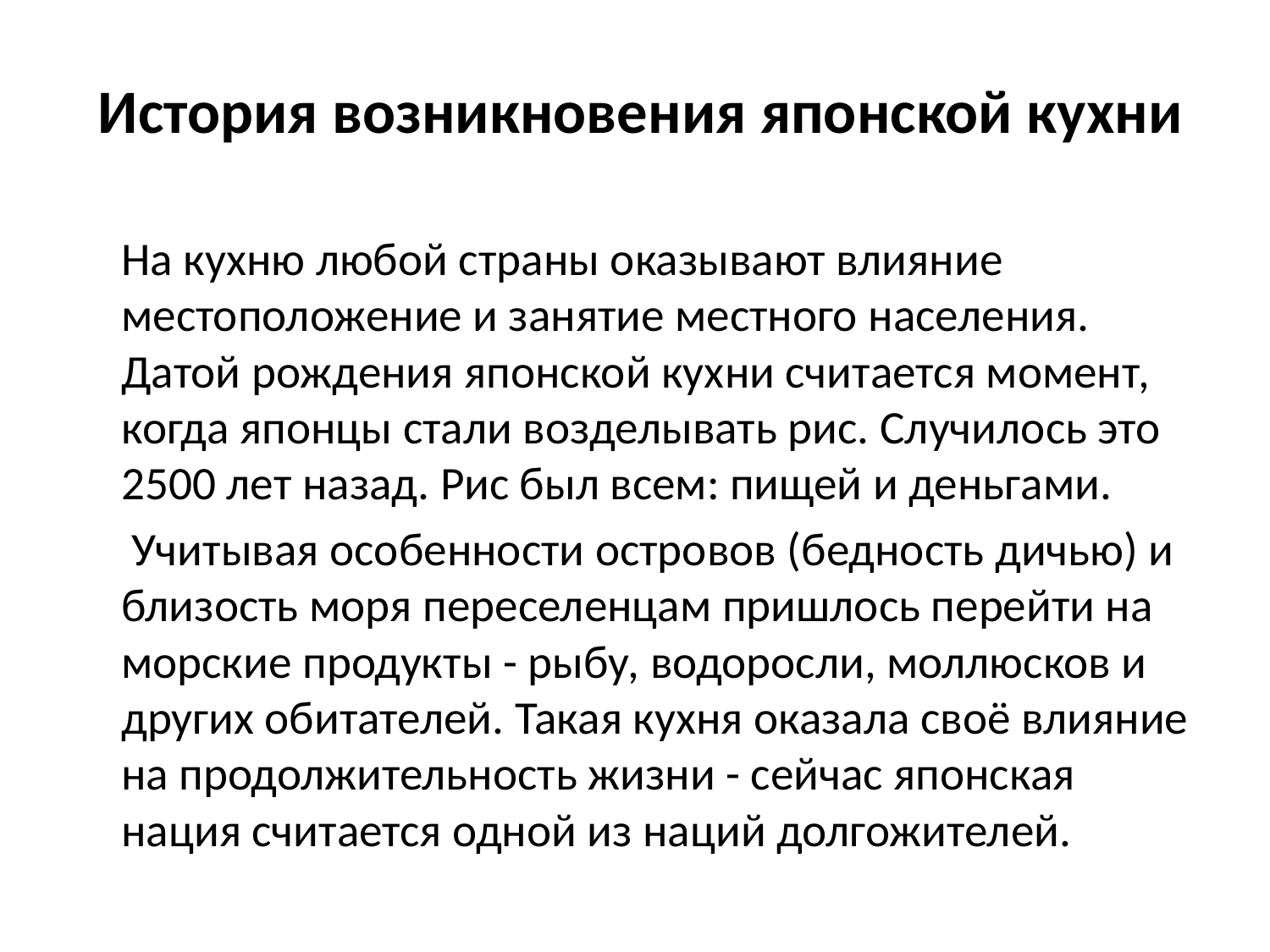

# История возникновения японской кухни
		На кухню любой страны оказывают влияние местоположение и занятие местного населения. Датой рождения японской кухни считается момент, когда японцы стали возделывать рис. Случилось это 2500 лет назад. Рис был всем: пищей и деньгами.
		 Учитывая особенности островов (бедность дичью) и близость моря переселенцам пришлось перейти на морские продукты - рыбу, водоросли, моллюсков и других обитателей. Такая кухня оказала своё влияние на продолжительность жизни - сейчас японская нация считается одной из наций долгожителей.